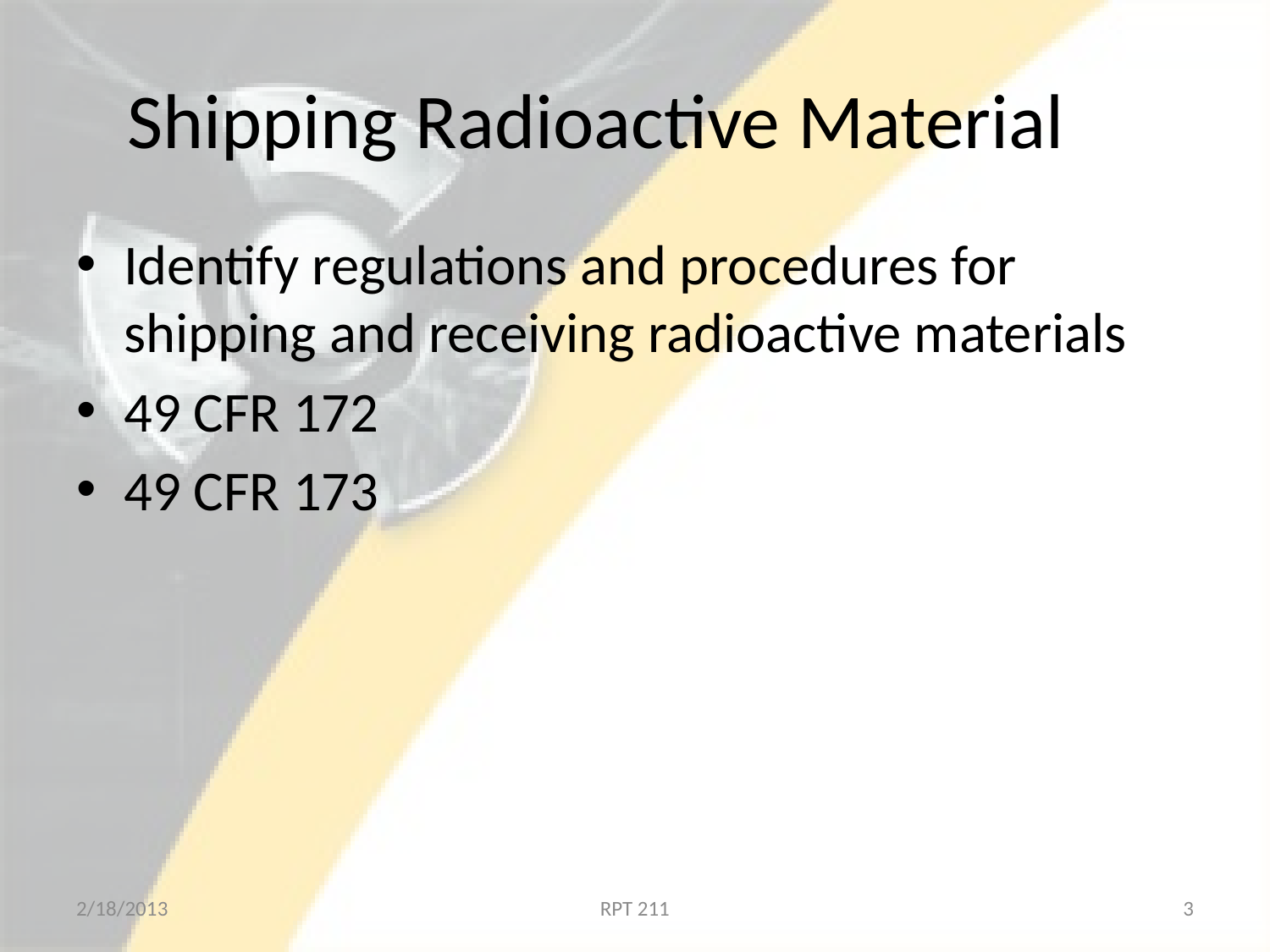

# Shipping Radioactive Material
Identify regulations and procedures for shipping and receiving radioactive materials
49 CFR 172
49 CFR 173
2/18/2013
RPT 211
3